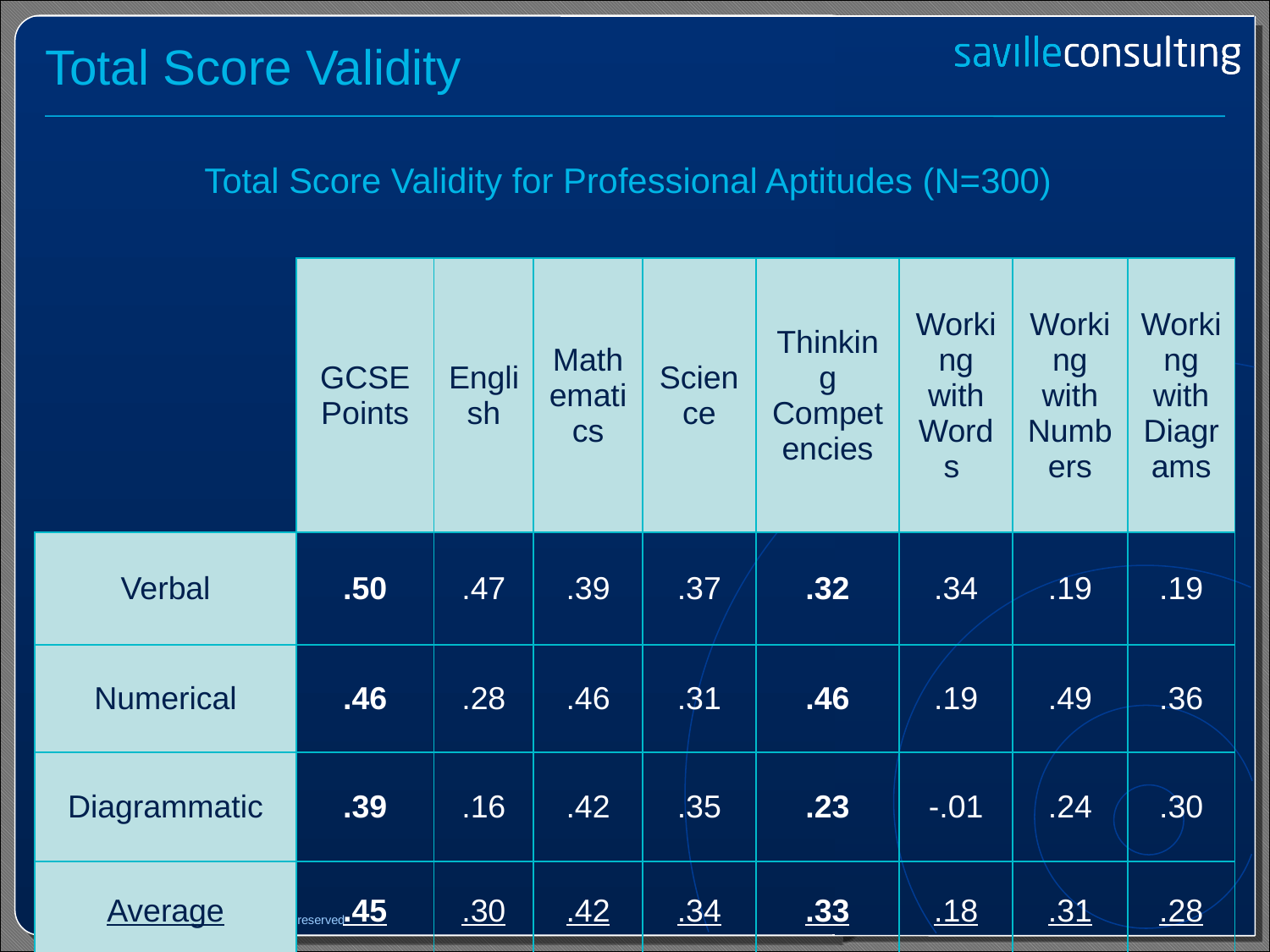

# Total Score Validity
Total Score Validity for Professional Aptitudes (N=300)
|  | GCSE Points | English | Mathematics | Science | Thinking Competencies | Working with Words | Working with Numbers | Working with Diagrams |
| --- | --- | --- | --- | --- | --- | --- | --- | --- |
| Verbal | .50 | .47 | .39 | .37 | .32 | .34 | .19 | .19 |
| Numerical | .46 | .28 | .46 | .31 | .46 | .19 | .49 | .36 |
| Diagrammatic | .39 | .16 | .42 | .35 | .23 | -.01 | .24 | .30 |
| Average | .45 | .30 | .42 | .34 | .33 | .18 | .31 | .28 |